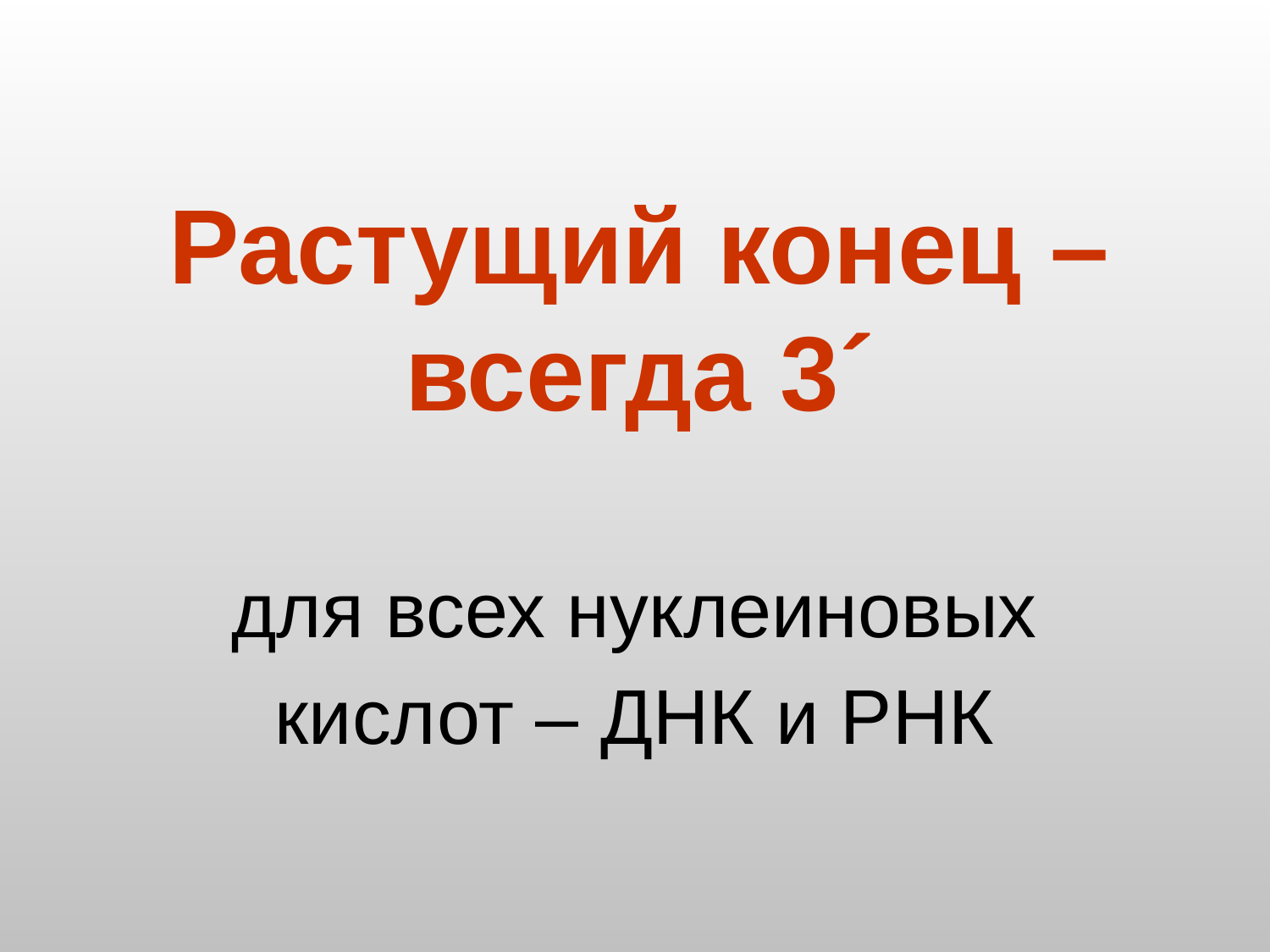

# Растущий конец – всегда 3´
для всех нуклеиновых кислот – ДНК и РНК